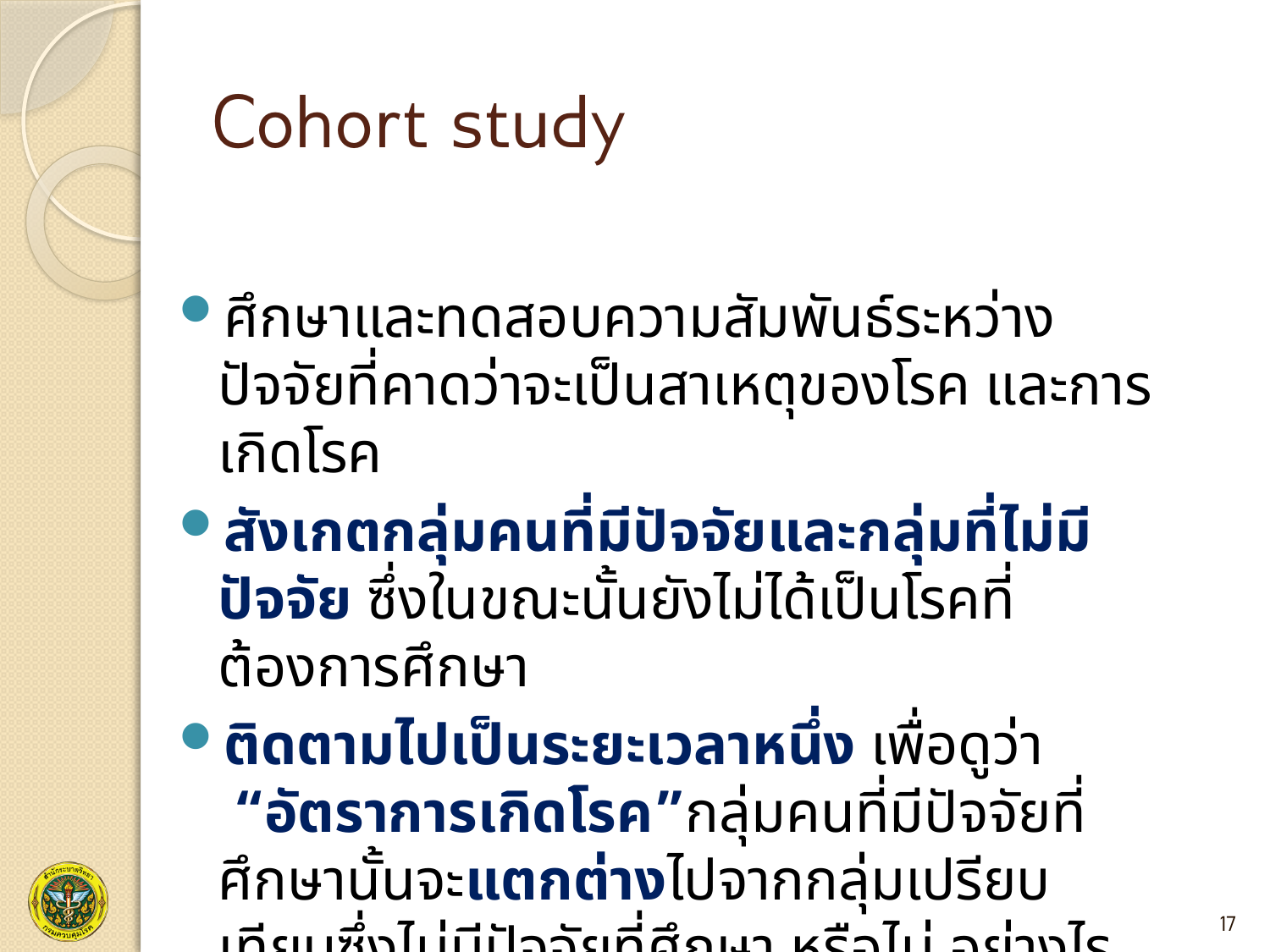

# Cohort study
ศึกษาและทดสอบความสัมพันธ์ระหว่างปัจจัยที่คาดว่าจะเป็นสาเหตุของโรค และการเกิดโรค
สังเกตกลุ่มคนที่มีปัจจัยและกลุ่มที่ไม่มีปัจจัย ซึ่งในขณะนั้นยังไม่ได้เป็นโรคที่ต้องการศึกษา
ติดตามไปเป็นระยะเวลาหนึ่ง เพื่อดูว่า “อัตราการเกิดโรค”กลุ่มคนที่มีปัจจัยที่ศึกษานั้นจะแตกต่างไปจากกลุ่มเปรียบเทียบซึ่งไม่มีปัจจัยที่ศึกษา หรือไม่ อย่างไร
17